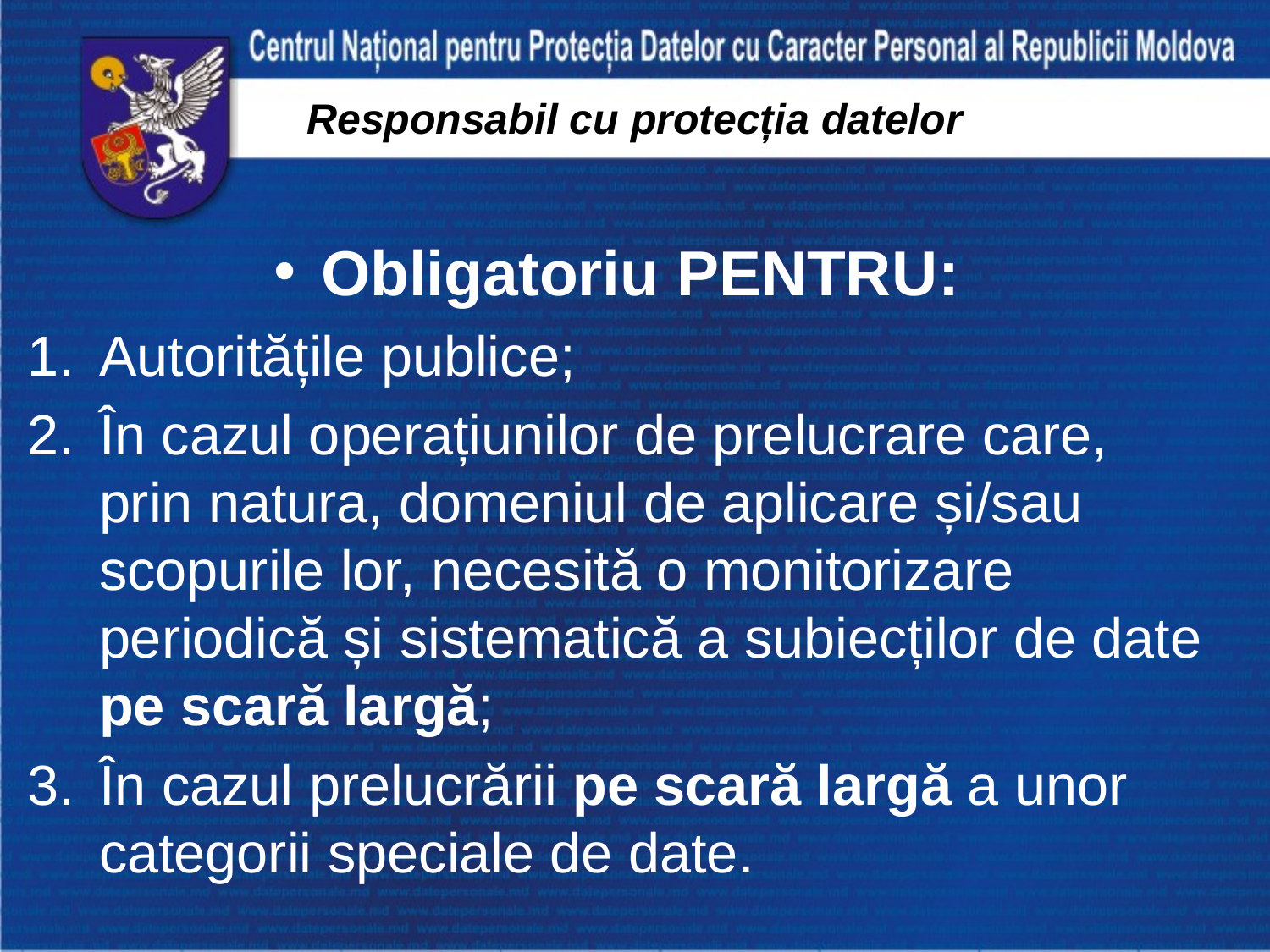

# Responsabil cu protecția datelor
Obligatoriu PENTRU:
Autoritățile publice;
În cazul operațiunilor de prelucrare care, prin natura, domeniul de aplicare și/sau scopurile lor, necesită o monitorizare periodică și sistematică a subiecților de date pe scară largă;
În cazul prelucrării pe scară largă a unor categorii speciale de date.